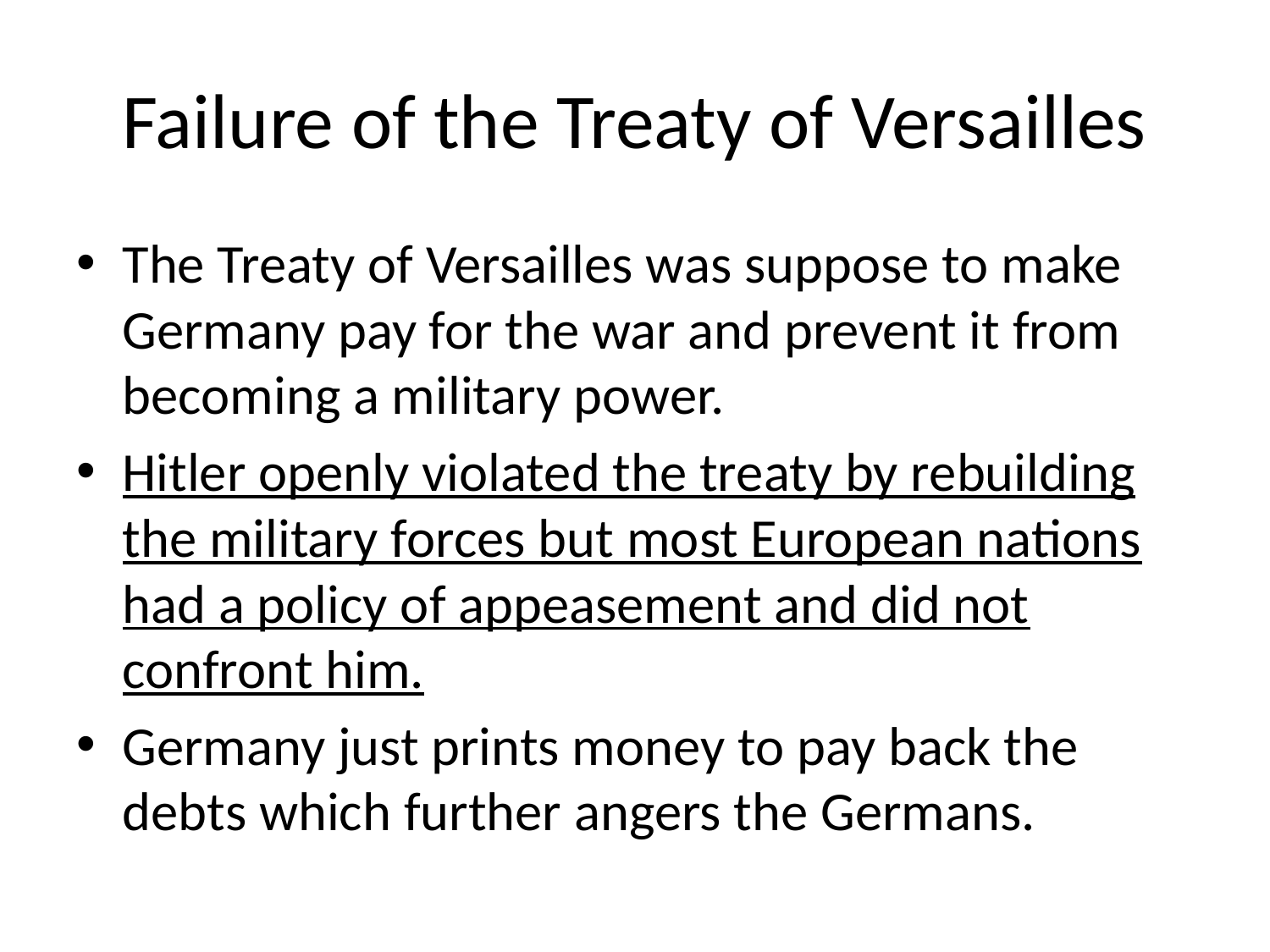

# Failure of the Treaty of Versailles
The Treaty of Versailles was suppose to make Germany pay for the war and prevent it from becoming a military power.
Hitler openly violated the treaty by rebuilding the military forces but most European nations had a policy of appeasement and did not confront him.
Germany just prints money to pay back the debts which further angers the Germans.